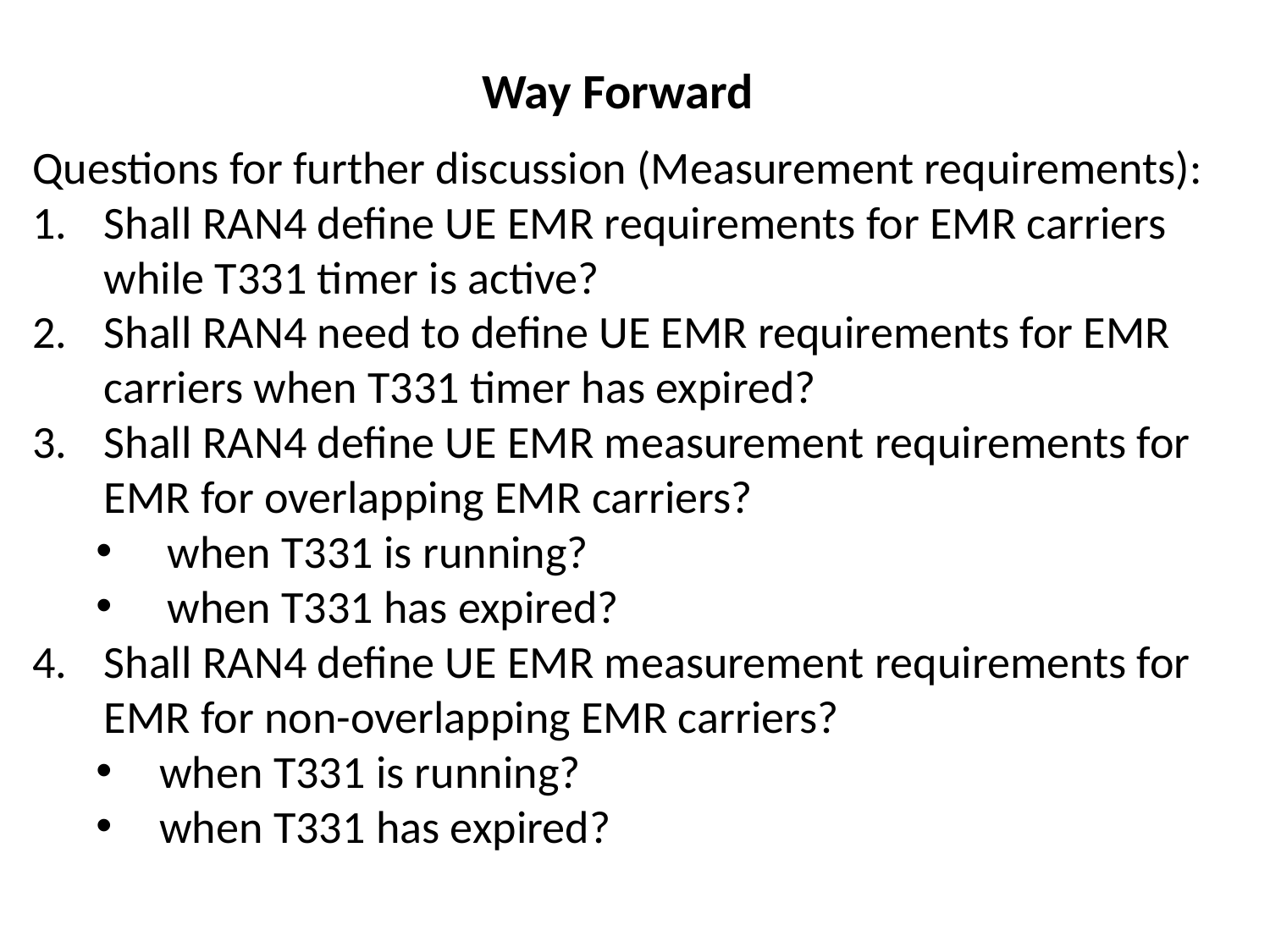

# Way Forward
Questions for further discussion (Measurement requirements):
Shall RAN4 define UE EMR requirements for EMR carriers while T331 timer is active?
Shall RAN4 need to define UE EMR requirements for EMR carriers when T331 timer has expired?
Shall RAN4 define UE EMR measurement requirements for EMR for overlapping EMR carriers?
when T331 is running?
when T331 has expired?
Shall RAN4 define UE EMR measurement requirements for EMR for non-overlapping EMR carriers?
when T331 is running?
when T331 has expired?